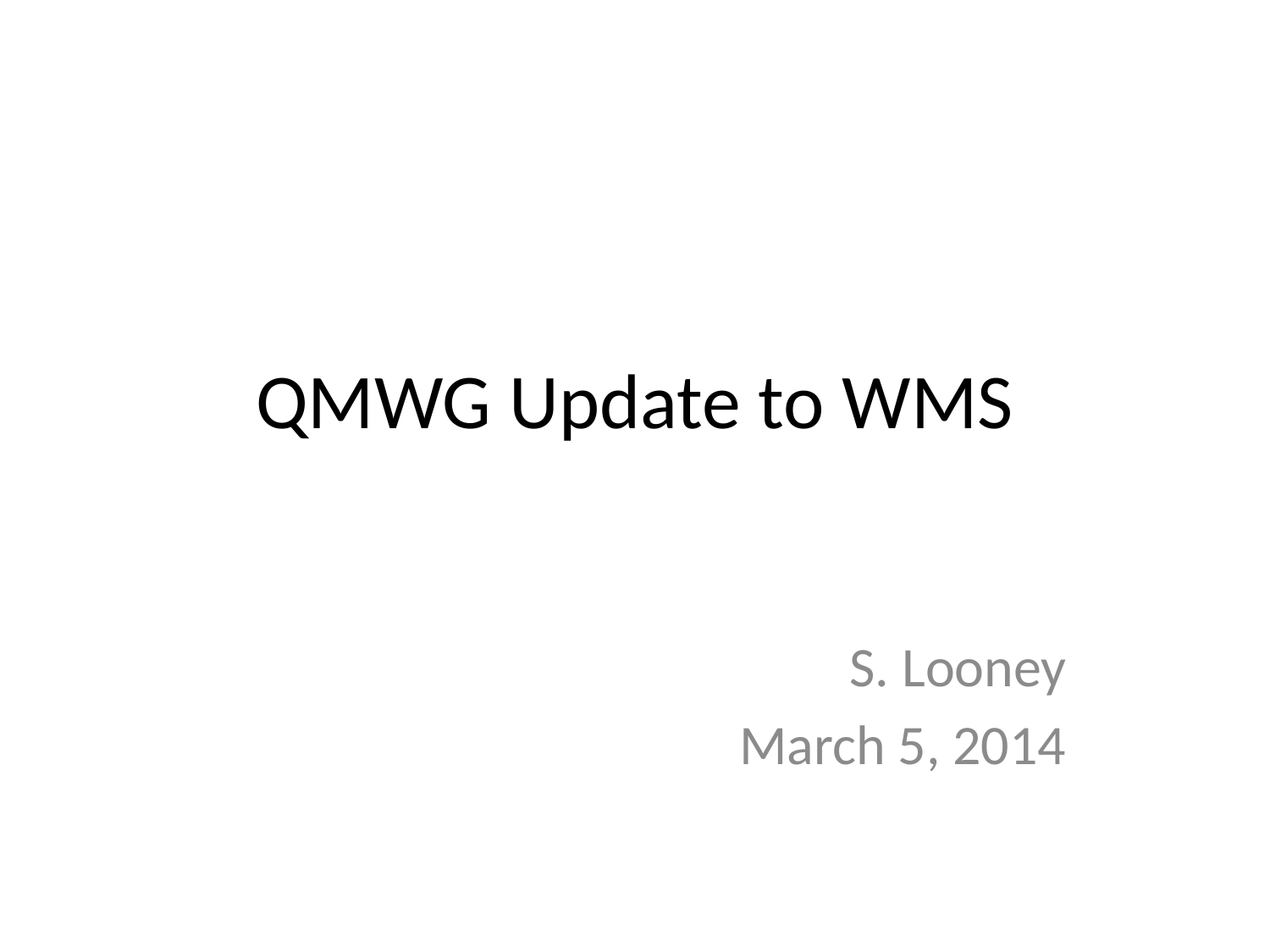

# QMWG Update to WMS
S. Looney
March 5, 2014